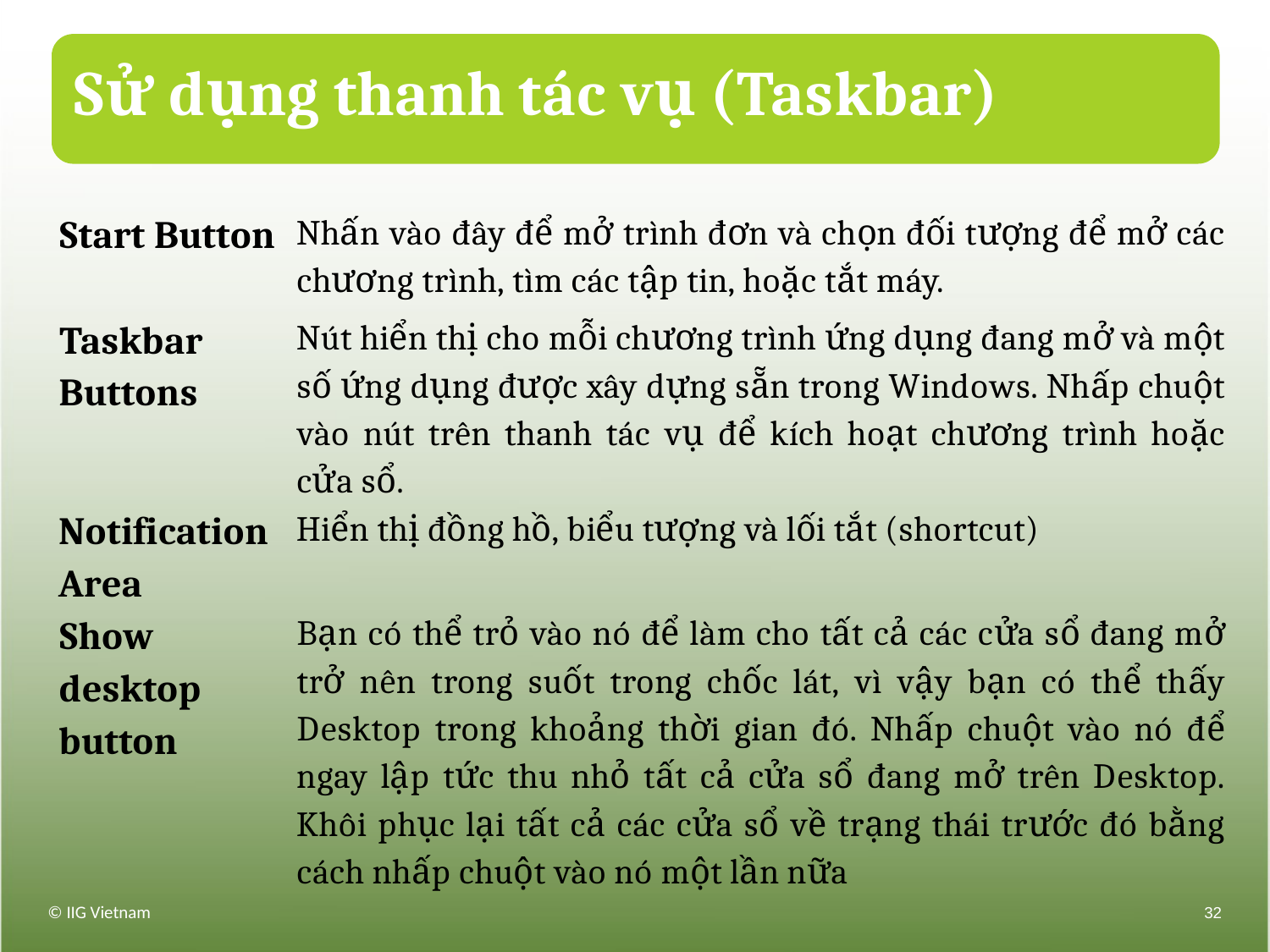

# Sử dụng thanh tác vụ (Taskbar)
| Start Button | Nhấn vào đây để mở trình đơn và chọn đối tượng để mở các chương trình, tìm các tập tin, hoặc tắt máy. |
| --- | --- |
| Taskbar Buttons | Nút hiển thị cho mỗi chương trình ứng dụng đang mở và một số ứng dụng được xây dựng sẵn trong Windows. Nhấp chuột vào nút trên thanh tác vụ để kích hoạt chương trình hoặc cửa sổ. |
| Notification Area | Hiển thị đồng hồ, biểu tượng và lối tắt (shortcut) |
| Show desktop button | Bạn có thể trỏ vào nó để làm cho tất cả các cửa sổ đang mở trở nên trong suốt trong chốc lát, vì vậy bạn có thể thấy Desktop trong khoảng thời gian đó. Nhấp chuột vào nó để ngay lập tức thu nhỏ tất cả cửa sổ đang mở trên Desktop. Khôi phục lại tất cả các cửa sổ về trạng thái trước đó bằng cách nhấp chuột vào nó một lần nữa |
© IIG Vietnam
32